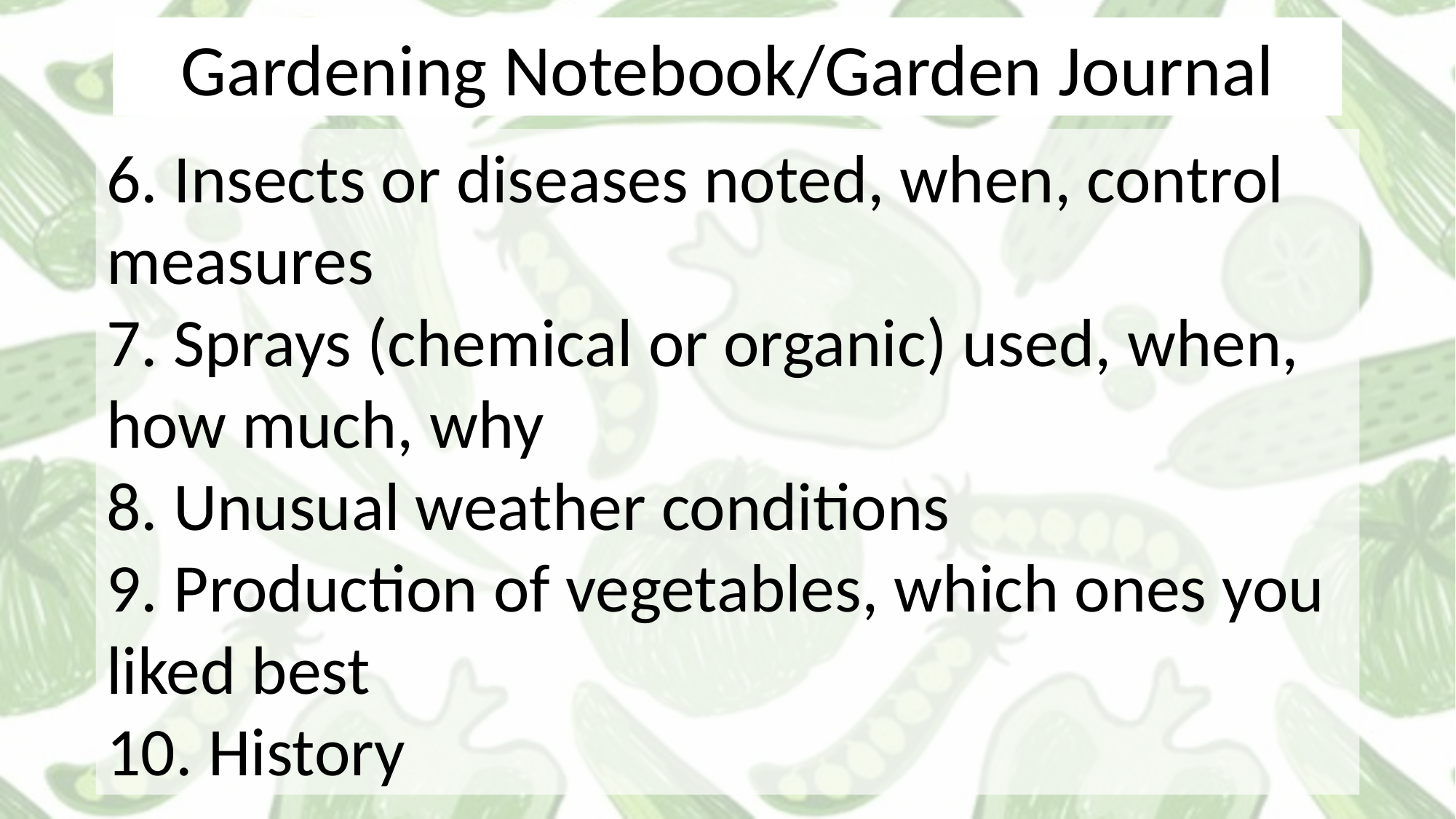

Gardening Notebook/Garden Journal
6. Insects or diseases noted, when, control measures
7. Sprays (chemical or organic) used, when, how much, why
8. Unusual weather conditions
9. Production of vegetables, which ones you liked best
10. History